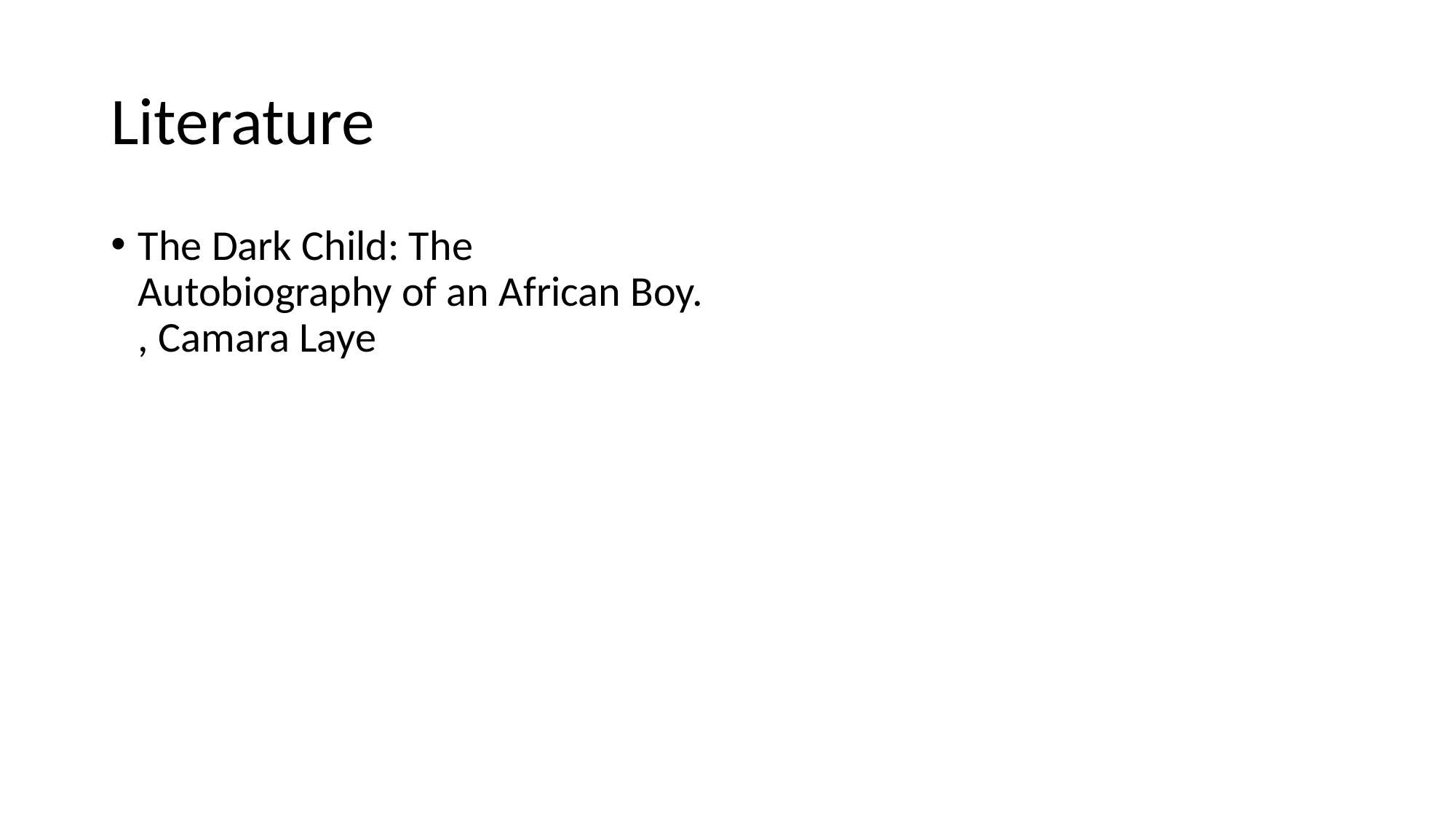

# Literature
The Dark Child: The Autobiography of an African Boy. , Camara Laye